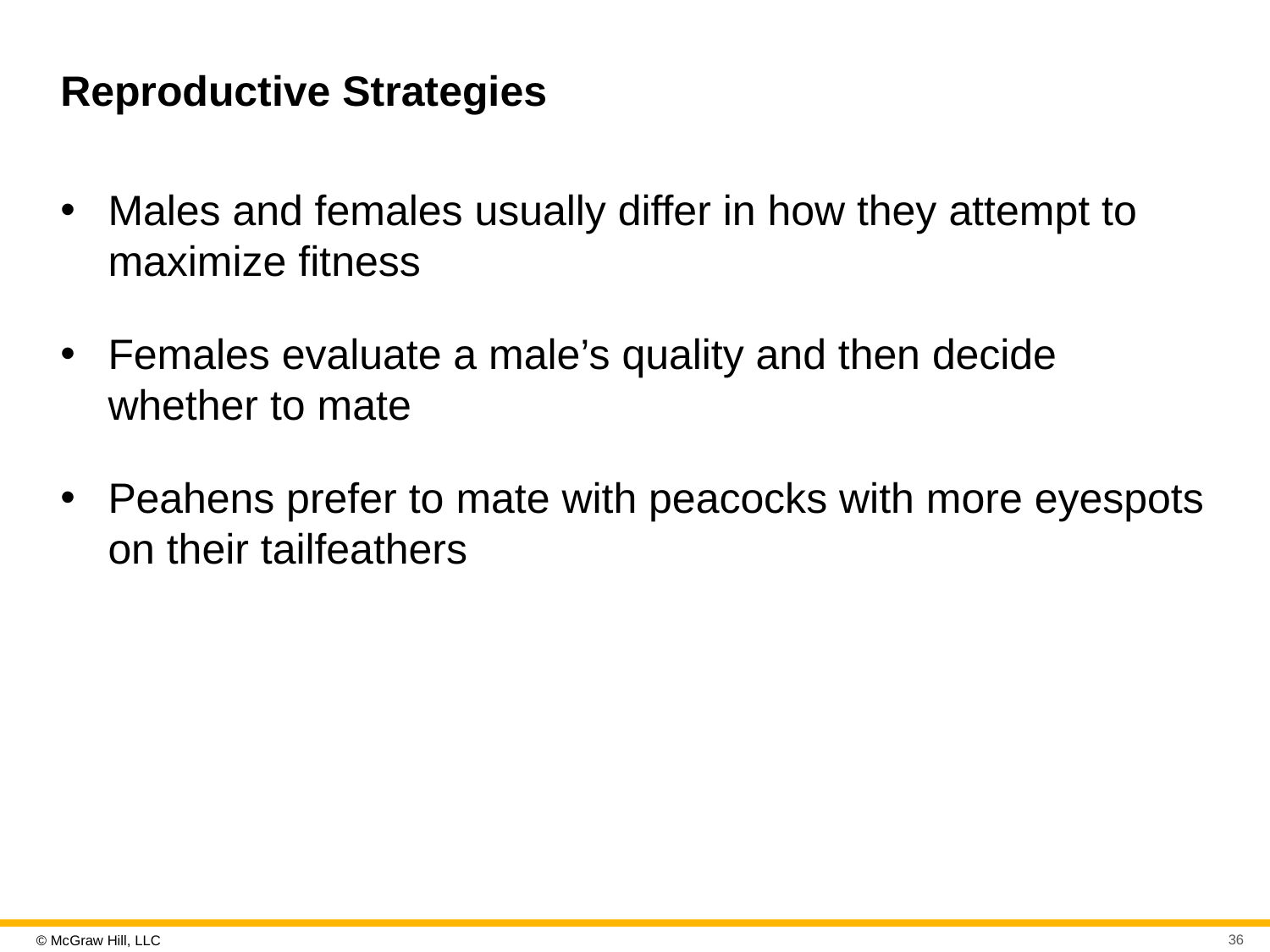

# Reproductive Strategies
Males and females usually differ in how they attempt to maximize fitness
Females evaluate a male’s quality and then decide whether to mate
Peahens prefer to mate with peacocks with more eyespots on their tailfeathers
36